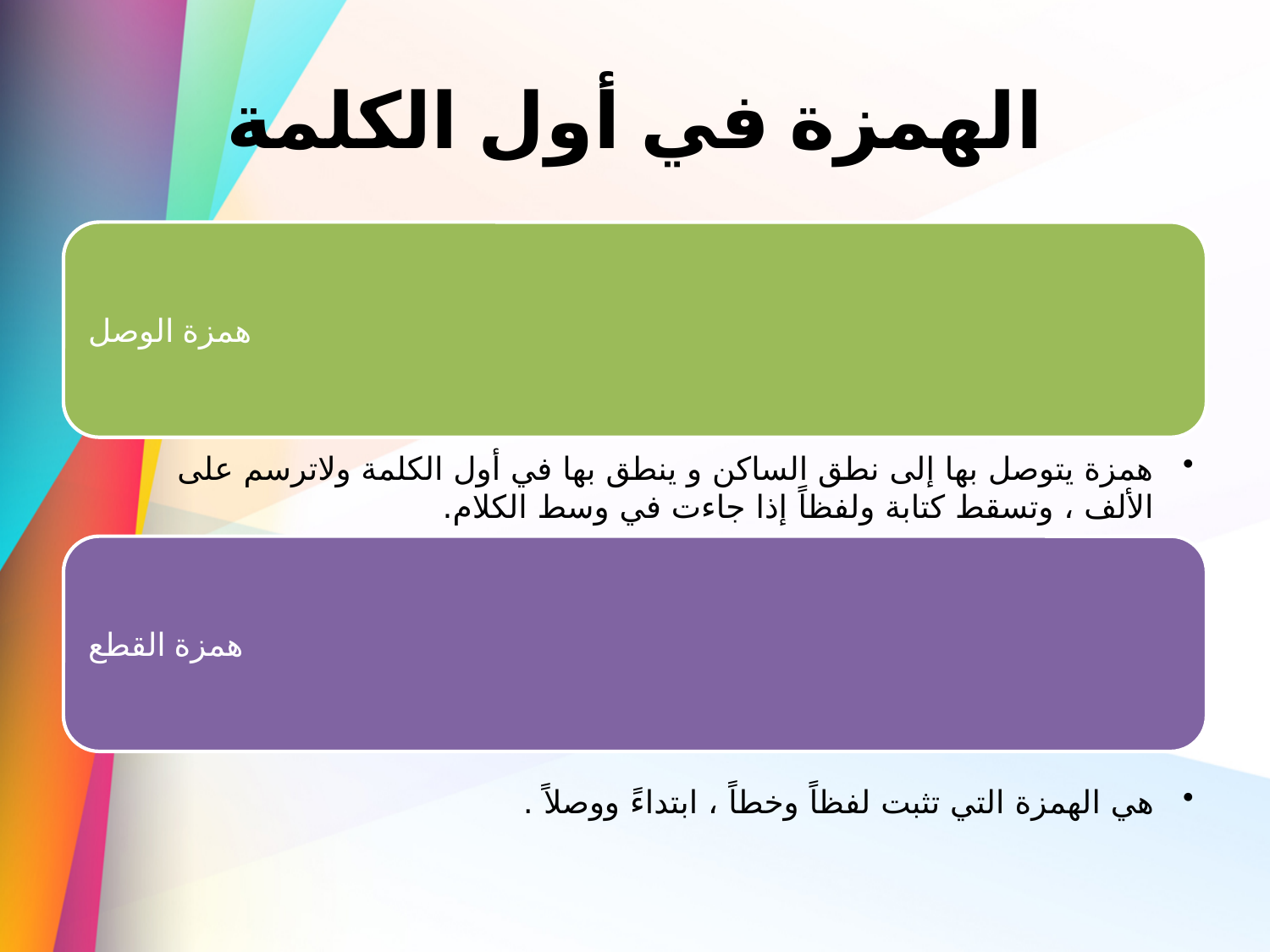

# الهمزة في أول الكلمة
همزة الوصل
همزة القطع